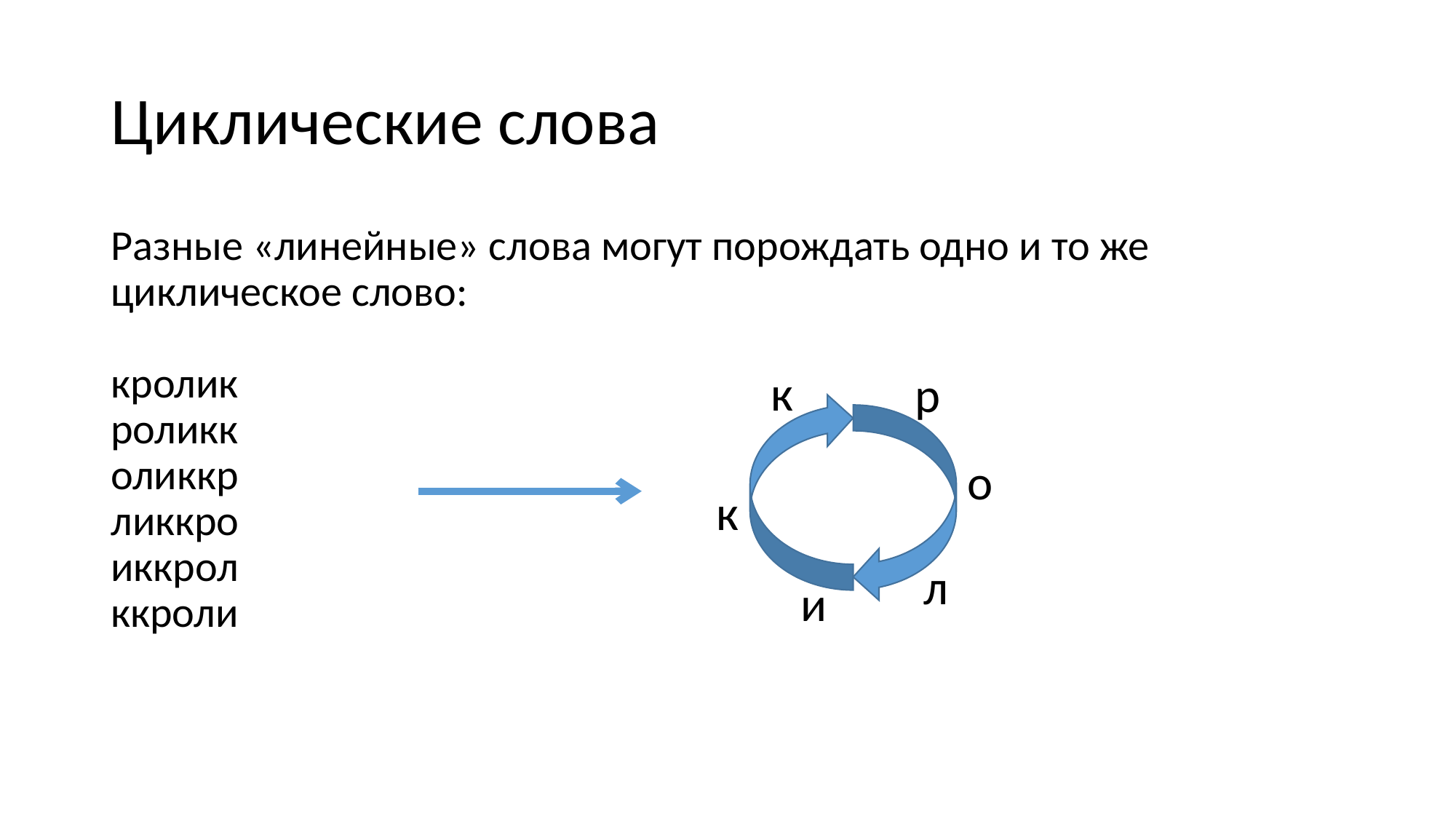

# Циклические слова
Разные «линейные» слова могут порождать одно и то же циклическое слово:

кролик
роликк
оликкр
ликкро
иккрол
ккроли
к
р

о
к
л
и